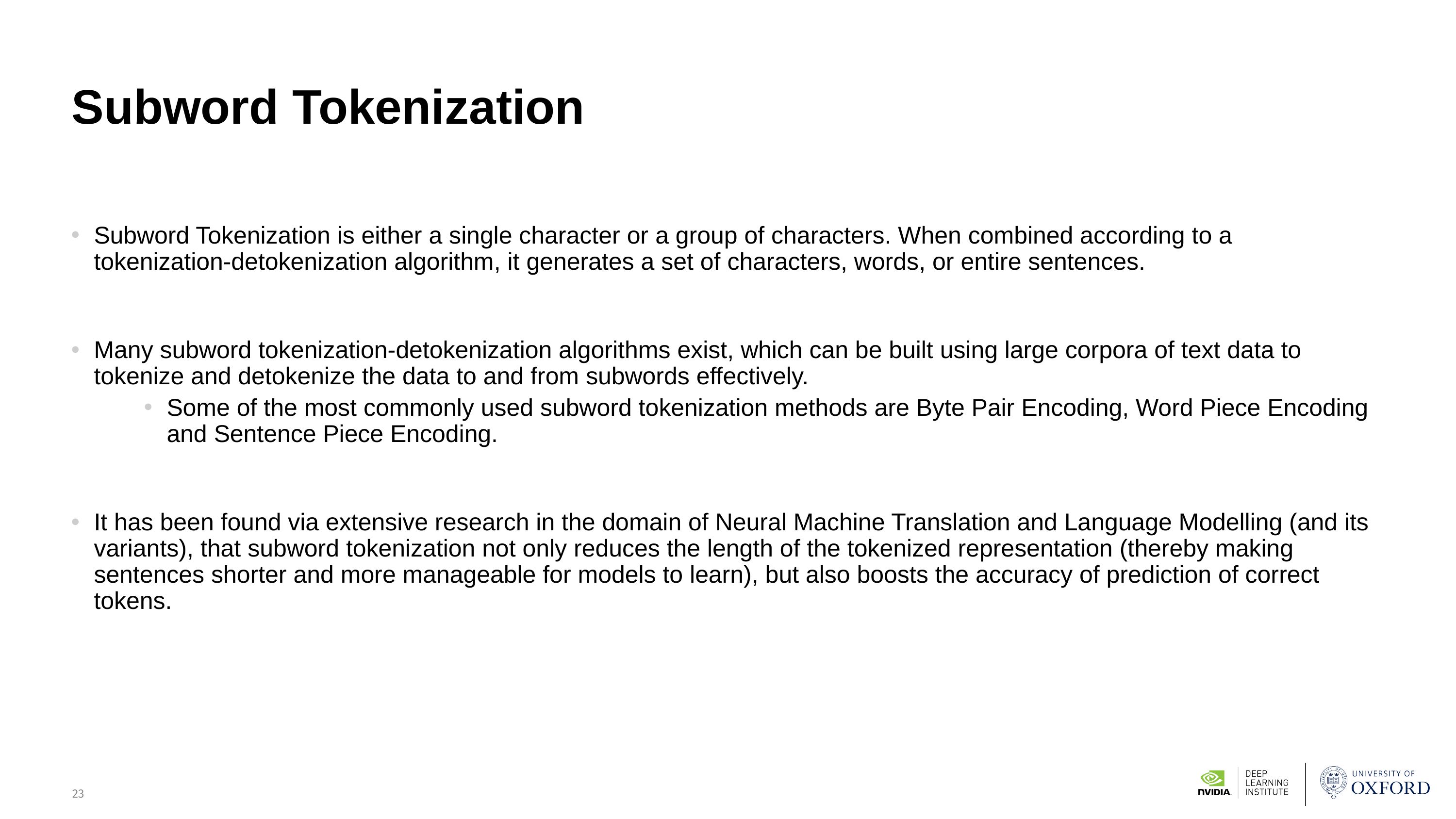

# Subword Tokenization
Subword Tokenization is either a single character or a group of characters. When combined according to a tokenization-detokenization algorithm, it generates a set of characters, words, or entire sentences.

Many subword tokenization-detokenization algorithms exist, which can be built using large corpora of text data to tokenize and detokenize the data to and from subwords effectively.
Some of the most commonly used subword tokenization methods are Byte Pair Encoding, Word Piece Encoding and Sentence Piece Encoding.

It has been found via extensive research in the domain of Neural Machine Translation and Language Modelling (and its variants), that subword tokenization not only reduces the length of the tokenized representation (thereby making sentences shorter and more manageable for models to learn), but also boosts the accuracy of prediction of correct tokens.